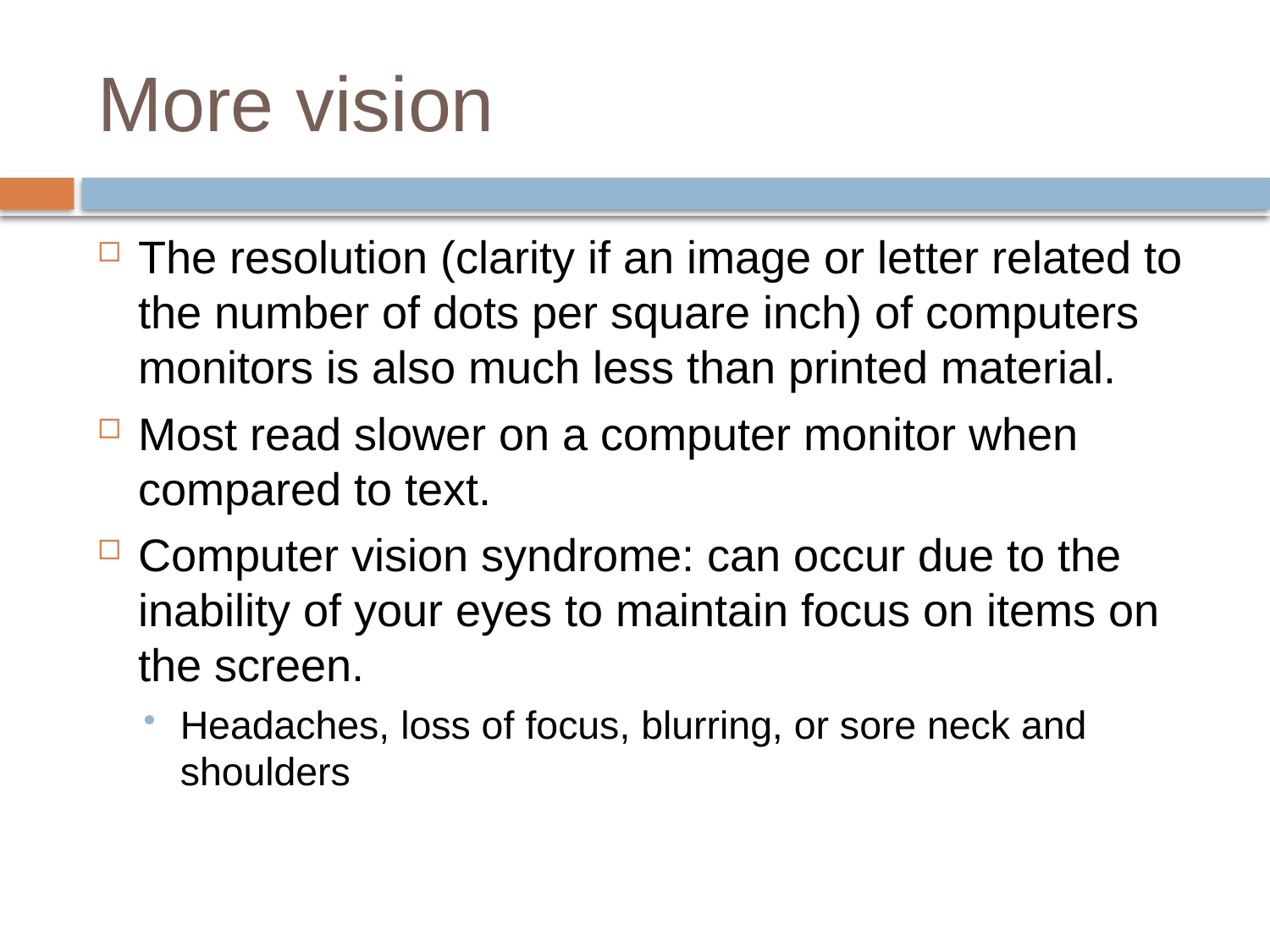

# More vision
The resolution (clarity if an image or letter related to the number of dots per square inch) of computers monitors is also much less than printed material.
Most read slower on a computer monitor when compared to text.
Computer vision syndrome: can occur due to the inability of your eyes to maintain focus on items on the screen.
Headaches, loss of focus, blurring, or sore neck and shoulders